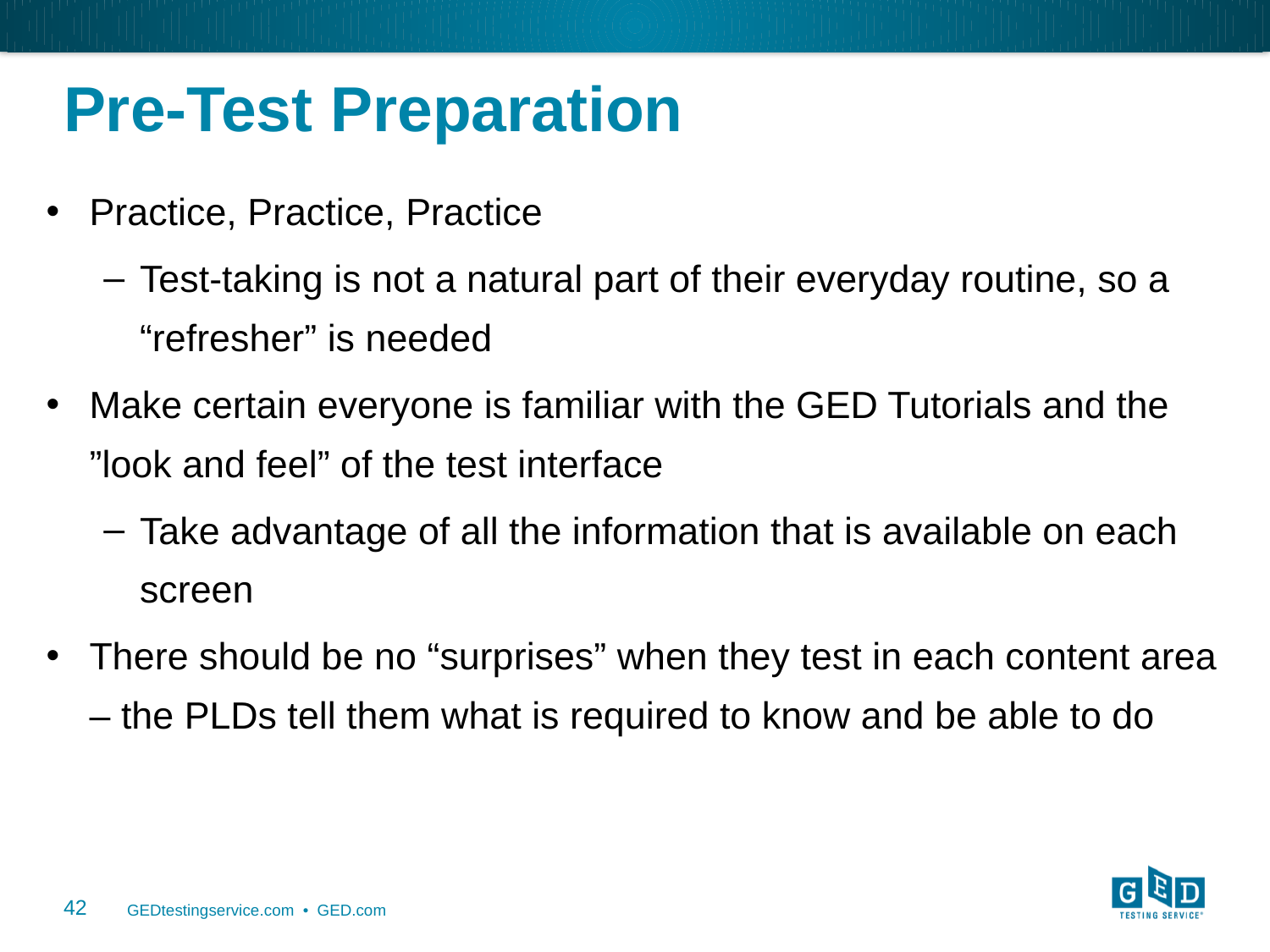

# Pre-Test Preparation
Practice, Practice, Practice
Test-taking is not a natural part of their everyday routine, so a “refresher” is needed
Make certain everyone is familiar with the GED Tutorials and the ”look and feel” of the test interface
Take advantage of all the information that is available on each screen
There should be no “surprises” when they test in each content area – the PLDs tell them what is required to know and be able to do
42